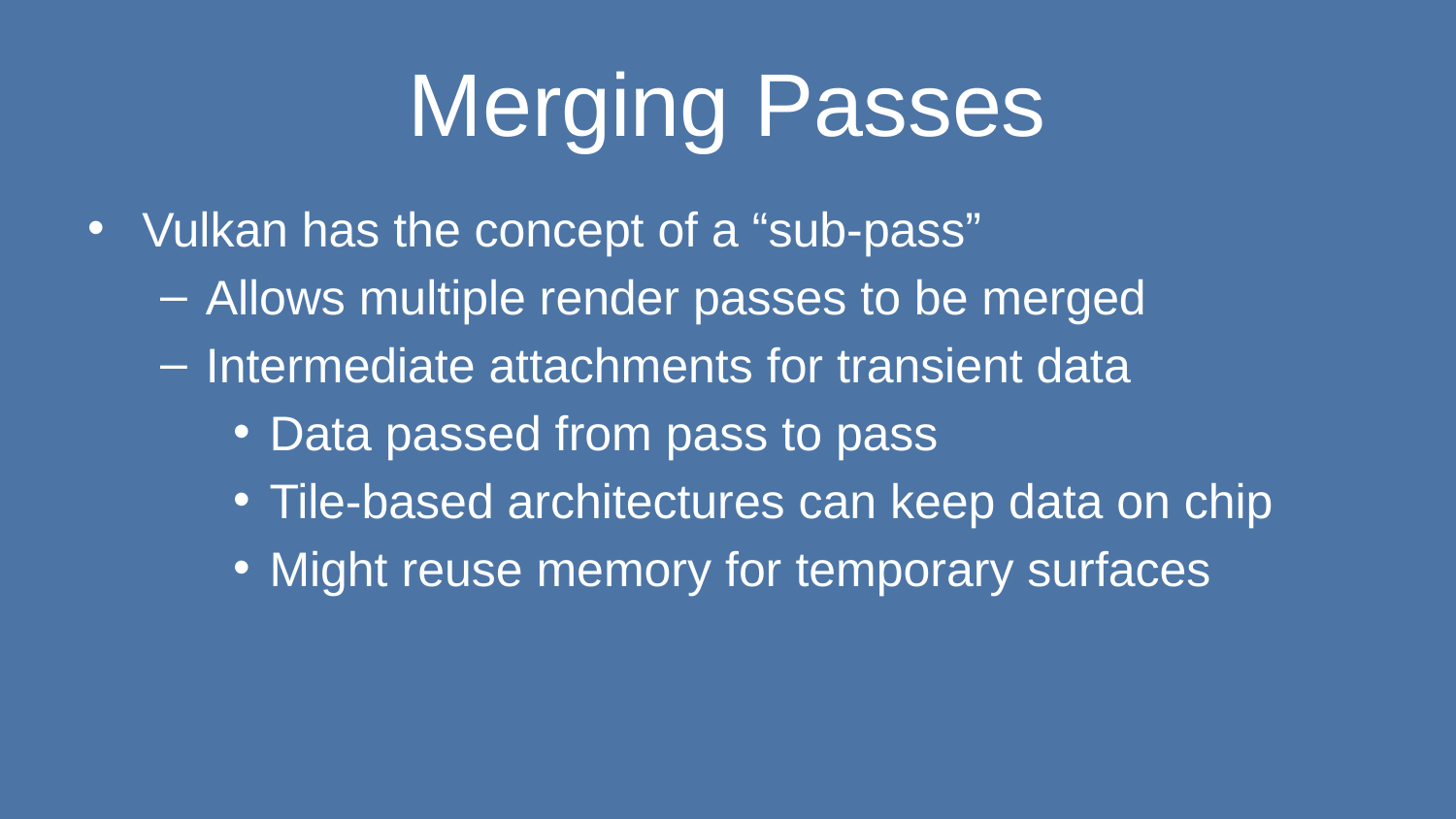

# Merging Passes
Vulkan has the concept of a “sub-pass”
Allows multiple render passes to be merged
Intermediate attachments for transient data
Data passed from pass to pass
Tile-based architectures can keep data on chip
Might reuse memory for temporary surfaces